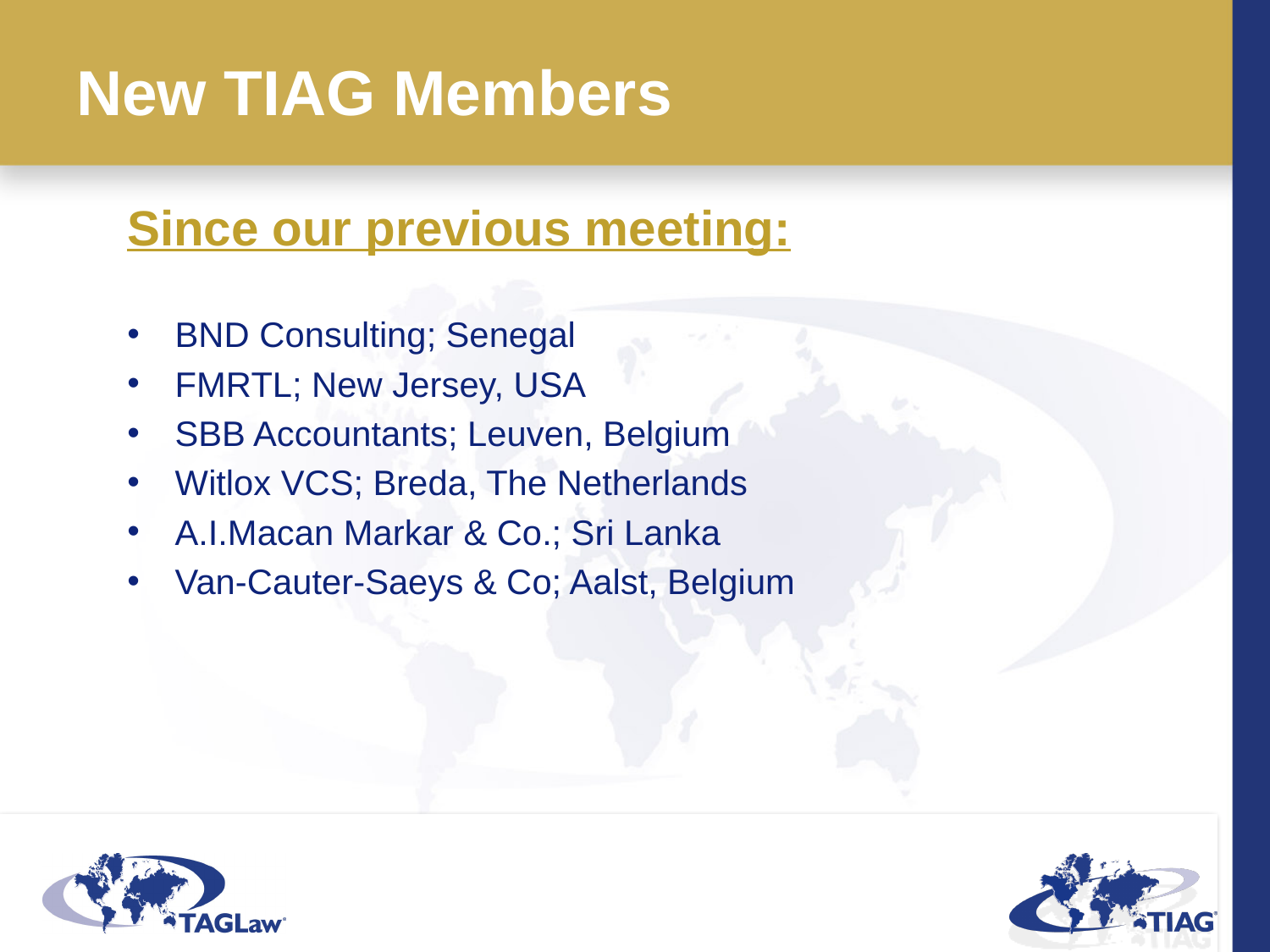

# New TIAG Members
Since our previous meeting:

BND Consulting; Senegal
FMRTL; New Jersey, USA
SBB Accountants; Leuven, Belgium
Witlox VCS; Breda, The Netherlands
A.I.Macan Markar & Co.; Sri Lanka
Van-Cauter-Saeys & Co; Aalst, Belgium